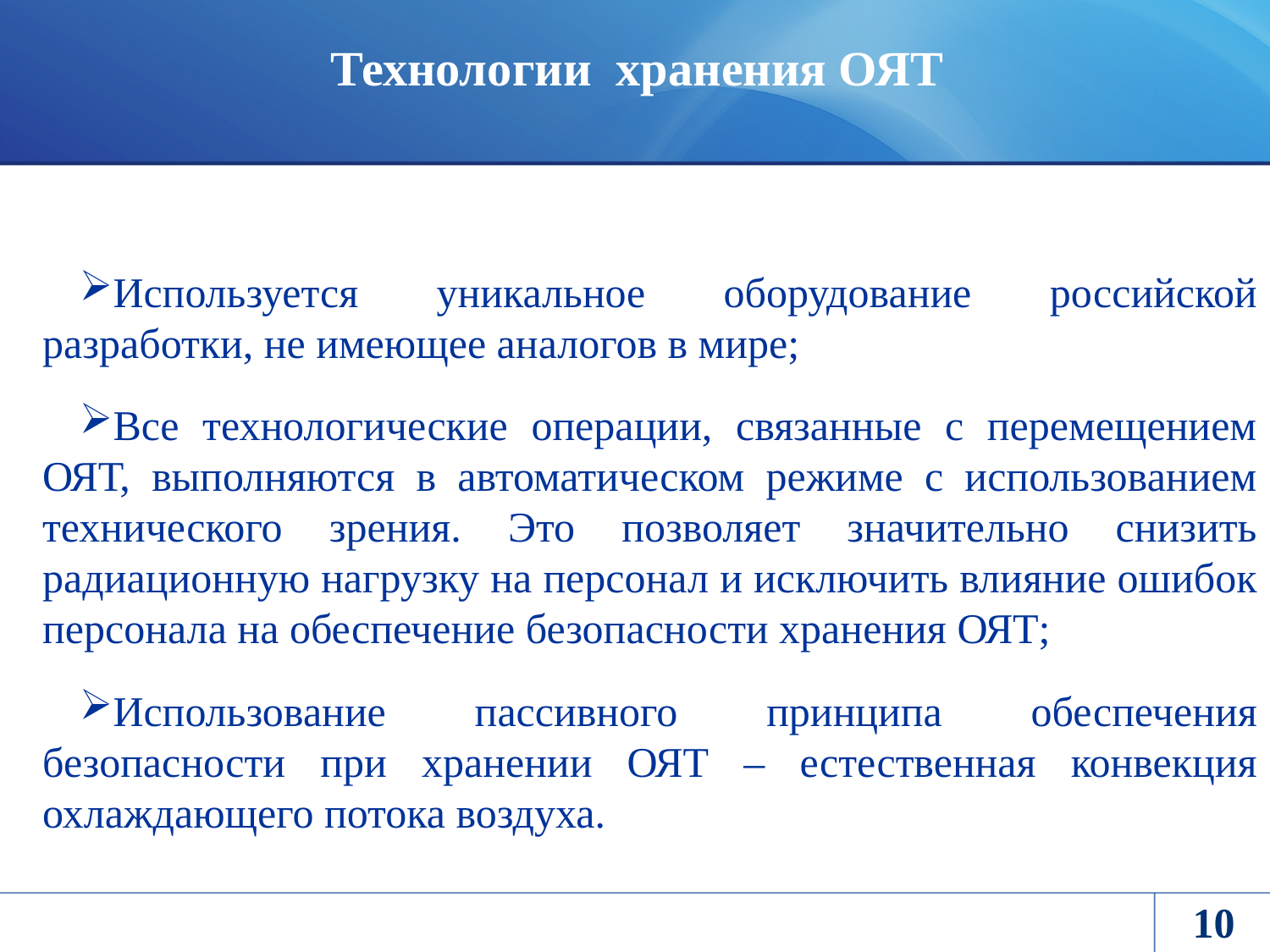

Технологии  хранения ОЯТ
Используется уникальное оборудование российской разработки, не имеющее аналогов в мире;
Все технологические операции, связанные с перемещением ОЯТ, выполняются в автоматическом режиме с использованием технического зрения. Это позволяет значительно снизить радиационную нагрузку на персонал и исключить влияние ошибок персонала на обеспечение безопасности хранения ОЯТ;
Использование пассивного принципа обеспечения безопасности при хранении ОЯТ – естественная конвекция охлаждающего потока воздуха.

10